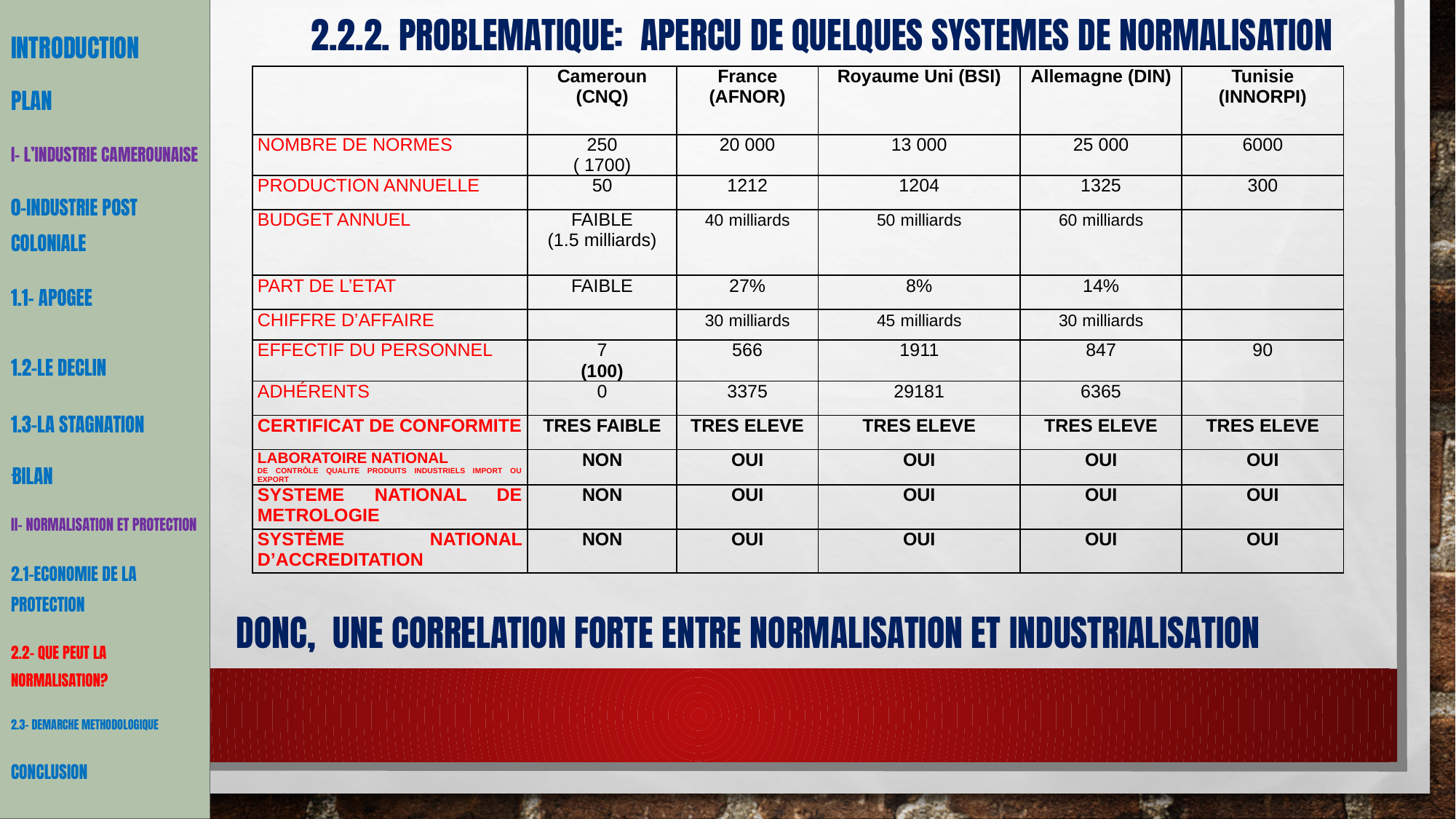

INTRODUCTION

PLAN

I- L’INDUSTRIE CAMEROUNAISE

0-Industrie post
colonialE

1.1- Apogee

1.2-Le declin

1.3-La Stagnation
BILAN

iI- NORMALISATION ET PROTECTION

2.1-economie de la protection

2.2- QUE PEUT LA
NORMALISATION?

2.3- DEMARCHE METHODOLOGIQUE

CONCLUSION
2.2.2. problematique:  apercu de quelques systemes de normalisation
|  | Cameroun (CNQ) | France (AFNOR) | Royaume Uni (BSI) | Allemagne (DIN) | Tunisie (INNORPI) |
| --- | --- | --- | --- | --- | --- |
| NOMBRE DE NORMES | 250 ( 1700) | 20 000 | 13 000 | 25 000 | 6000 |
| PRODUCTION ANNUELLE | 50 | 1212 | 1204 | 1325 | 300 |
| BUDGET ANNUEL | FAIBLE (1.5 milliards) | 40 milliards | 50 milliards | 60 milliards |  |
| PART DE L’ETAT | FAIBLE | 27% | 8% | 14% |  |
| CHIFFRE D’AFFAIRE |  | 30 milliards | 45 milliards | 30 milliards |  |
| EFFECTIF DU PERSONNEL | 7 (100) | 566 | 1911 | 847 | 90 |
| ADHÉRENTS | 0 | 3375 | 29181 | 6365 |  |
| CERTIFICAT DE CONFORMITE | TRES FAIBLE | TRES ELEVE | TRES ELEVE | TRES ELEVE | TRES ELEVE |
| LABORATOIRE NATIONAL DE CONTRÔLE QUALITE PRODUITS INDUSTRIELS IMPORT OU EXPORT | NON | OUI | OUI | OUI | OUI |
| SYSTEME NATIONAL DE METROLOGIE | NON | OUI | OUI | OUI | OUI |
| SYSTÈME NATIONAL D’ACCREDITATION | NON | OUI | OUI | OUI | OUI |
DONC,  une correlation forte entre normalisation et industrialisation